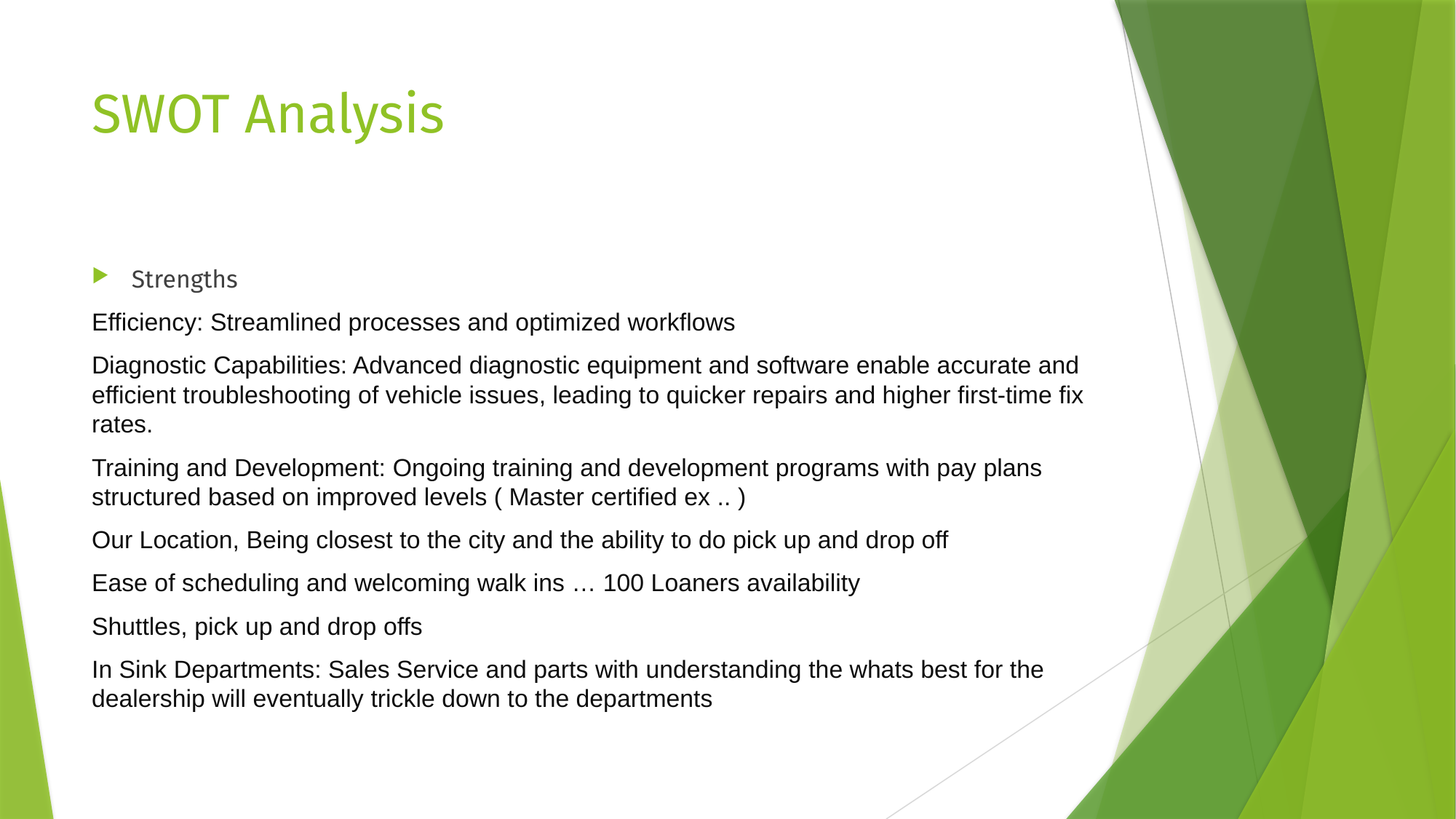

# SWOT Analysis
Strengths
Efficiency: Streamlined processes and optimized workflows
Diagnostic Capabilities: Advanced diagnostic equipment and software enable accurate and efficient troubleshooting of vehicle issues, leading to quicker repairs and higher first-time fix rates.
Training and Development: Ongoing training and development programs with pay plans structured based on improved levels ( Master certified ex .. )
Our Location, Being closest to the city and the ability to do pick up and drop off
Ease of scheduling and welcoming walk ins … 100 Loaners availability
Shuttles, pick up and drop offs
In Sink Departments: Sales Service and parts with understanding the whats best for the dealership will eventually trickle down to the departments